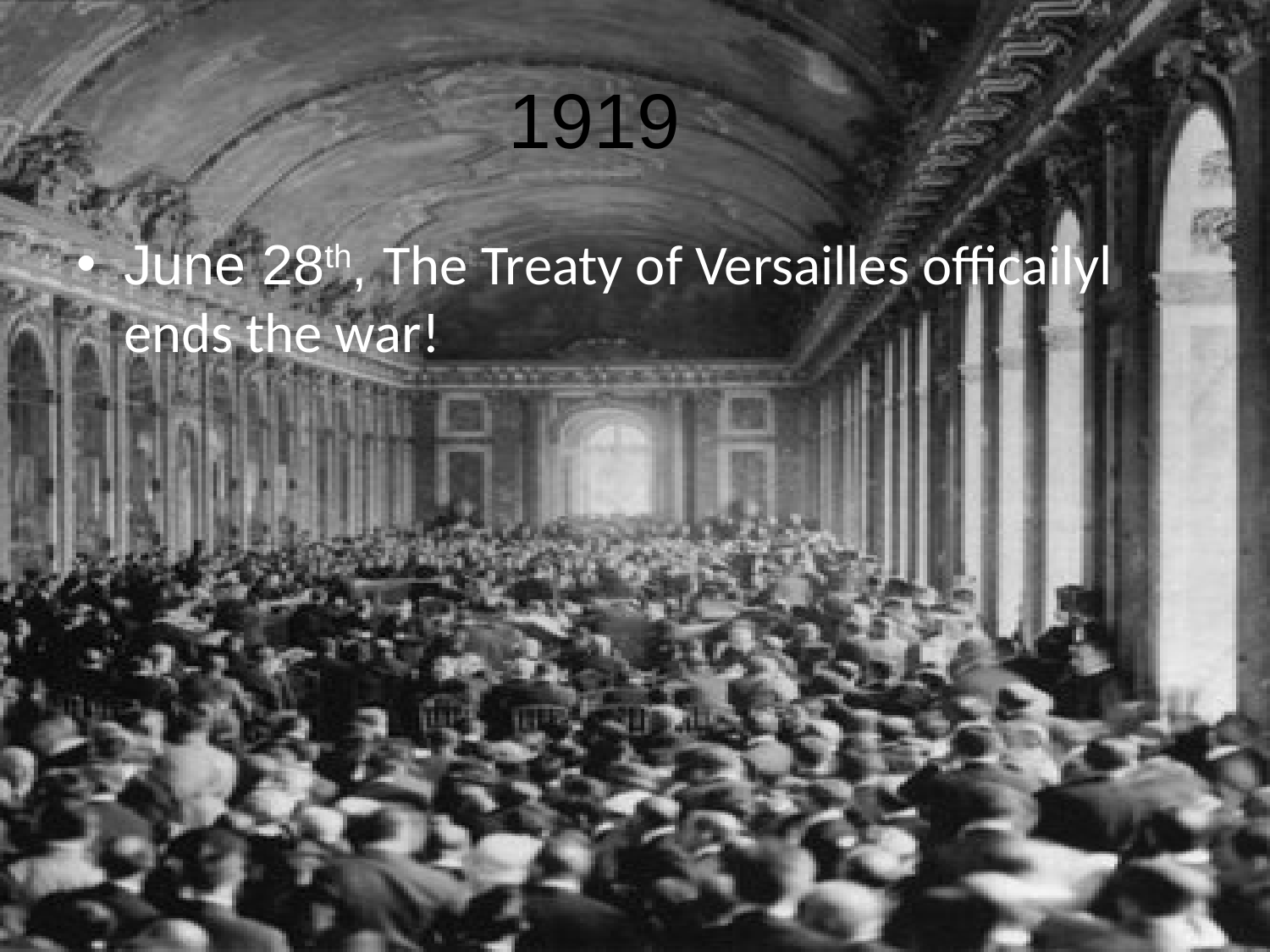

# 1919
June 28th, The Treaty of Versailles officailyl ends the war!